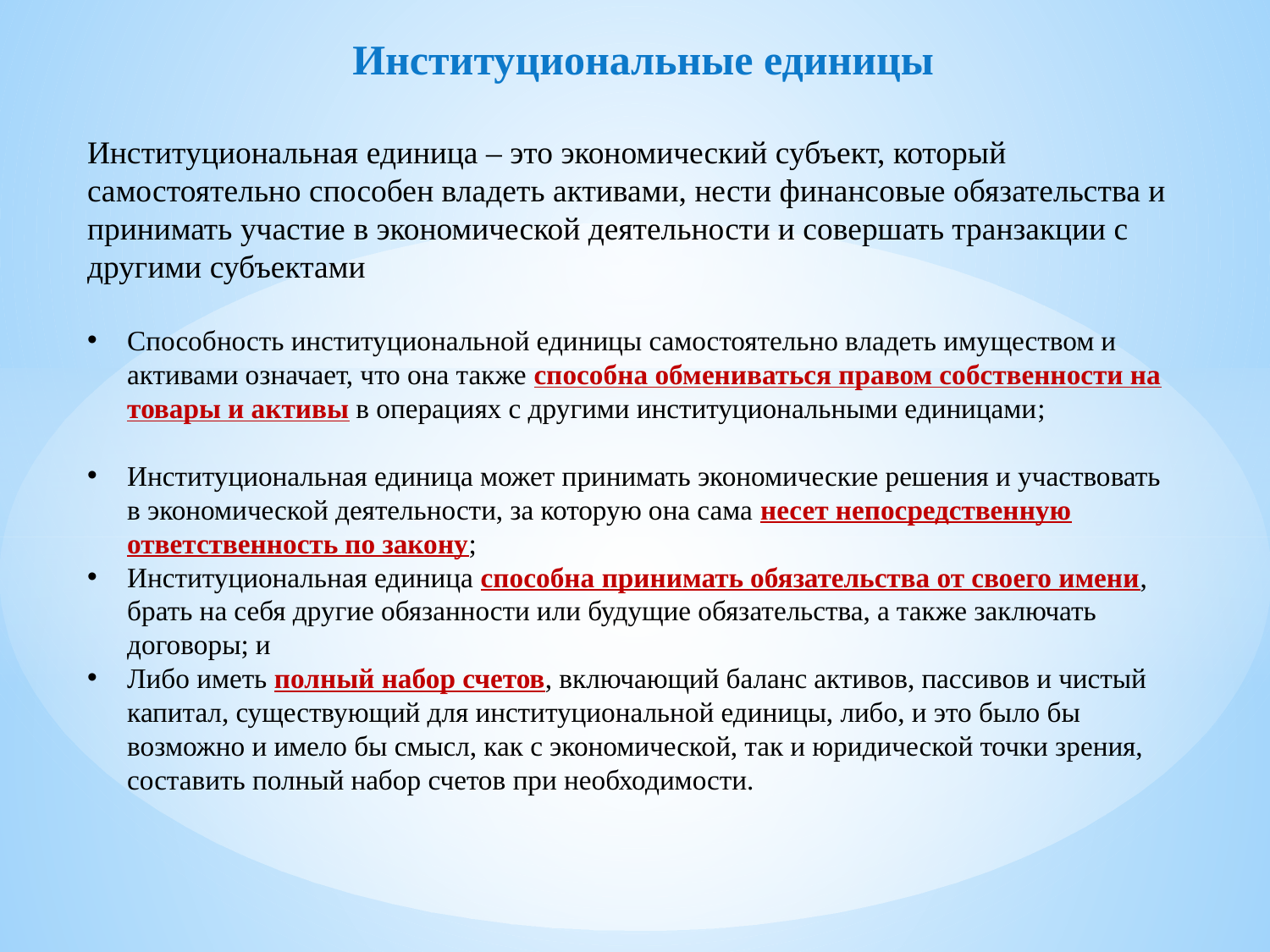

Институциональные единицы
Институциональная единица – это экономический субъект, который самостоятельно способен владеть активами, нести финансовые обязательства и принимать участие в экономической деятельности и совершать транзакции с другими субъектами

Способность институциональной единицы самостоятельно владеть имуществом и активами означает, что она также способна обмениваться правом собственности на товары и активы в операциях с другими институциональными единицами;

Институциональная единица может принимать экономические решения и участвовать в экономической деятельности, за которую она сама несет непосредственную ответственность по закону;
Институциональная единица способна принимать обязательства от своего имени, брать на себя другие обязанности или будущие обязательства, а также заключать договоры; и
Либо иметь полный набор счетов, включающий баланс активов, пассивов и чистый капитал, существующий для институциональной единицы, либо, и это было бы возможно и имело бы смысл, как с экономической, так и юридической точки зрения, составить полный набор счетов при необходимости.